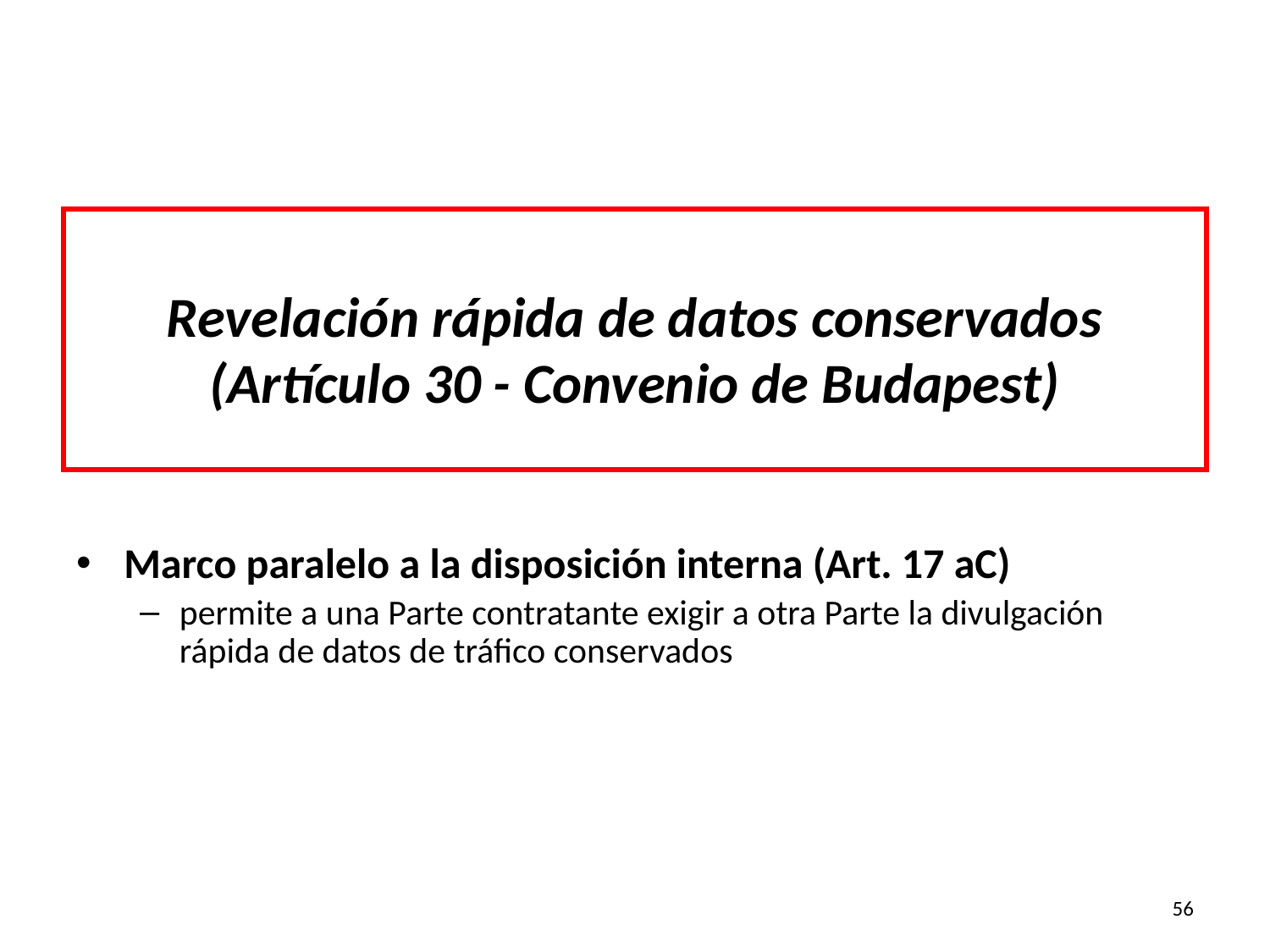

Revelación rápida de datos conservados
(Artículo 30 - Convenio de Budapest)

Marco paralelo a la disposición interna (Art. 17 aC)
permite a una Parte contratante exigir a otra Parte la divulgación rápida de datos de tráfico conservados
56